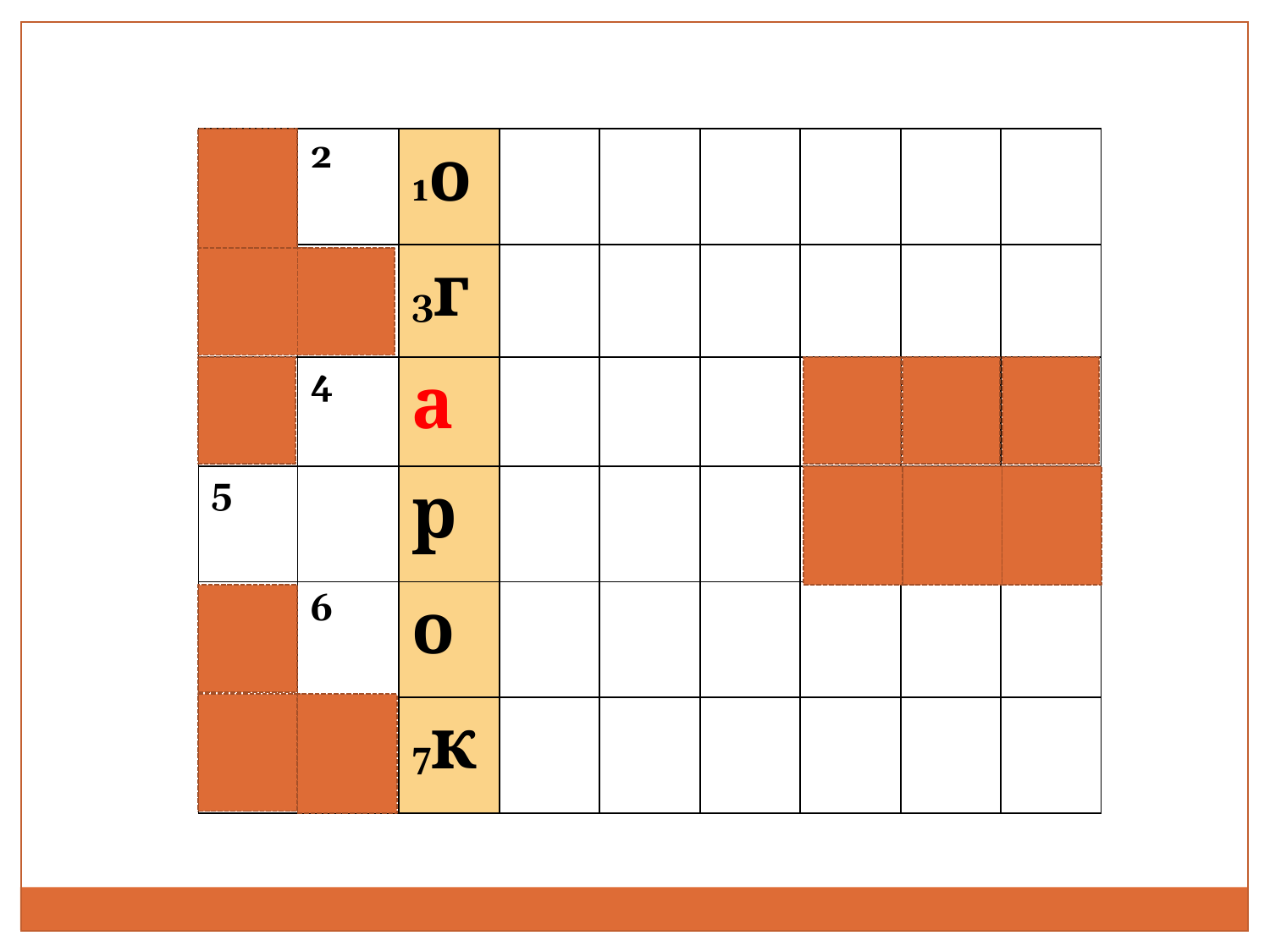

|  | 2 | 1о |  |  |  |  |  |  |
| --- | --- | --- | --- | --- | --- | --- | --- | --- |
|  |  | 3г |  |  |  |  |  |  |
|  | 4 | а |  |  |  |  |  |  |
| 5 |  | р |  |  |  |  |  |  |
|  | 6 | о |  |  |  |  |  |  |
|  |  | 7к |  |  |  |  |  |  |